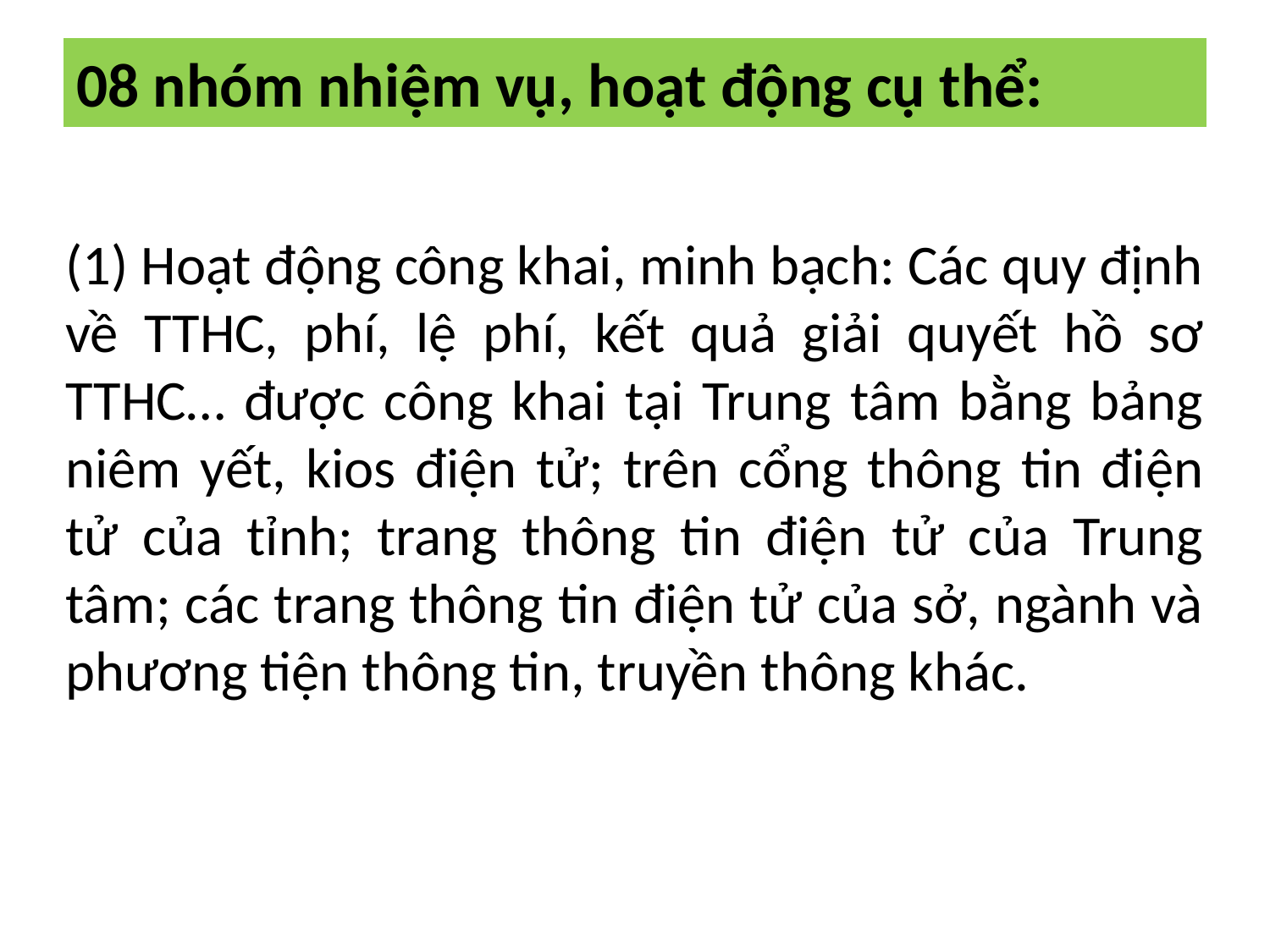

# 08 nhóm nhiệm vụ, hoạt động cụ thể:
(1) Hoạt động công khai, minh bạch: Các quy định về TTHC, phí, lệ phí, kết quả giải quyết hồ sơ TTHC… được công khai tại Trung tâm bằng bảng niêm yết, kios điện tử; trên cổng thông tin điện tử của tỉnh; trang thông tin điện tử của Trung tâm; các trang thông tin điện tử của sở, ngành và phương tiện thông tin, truyền thông khác.